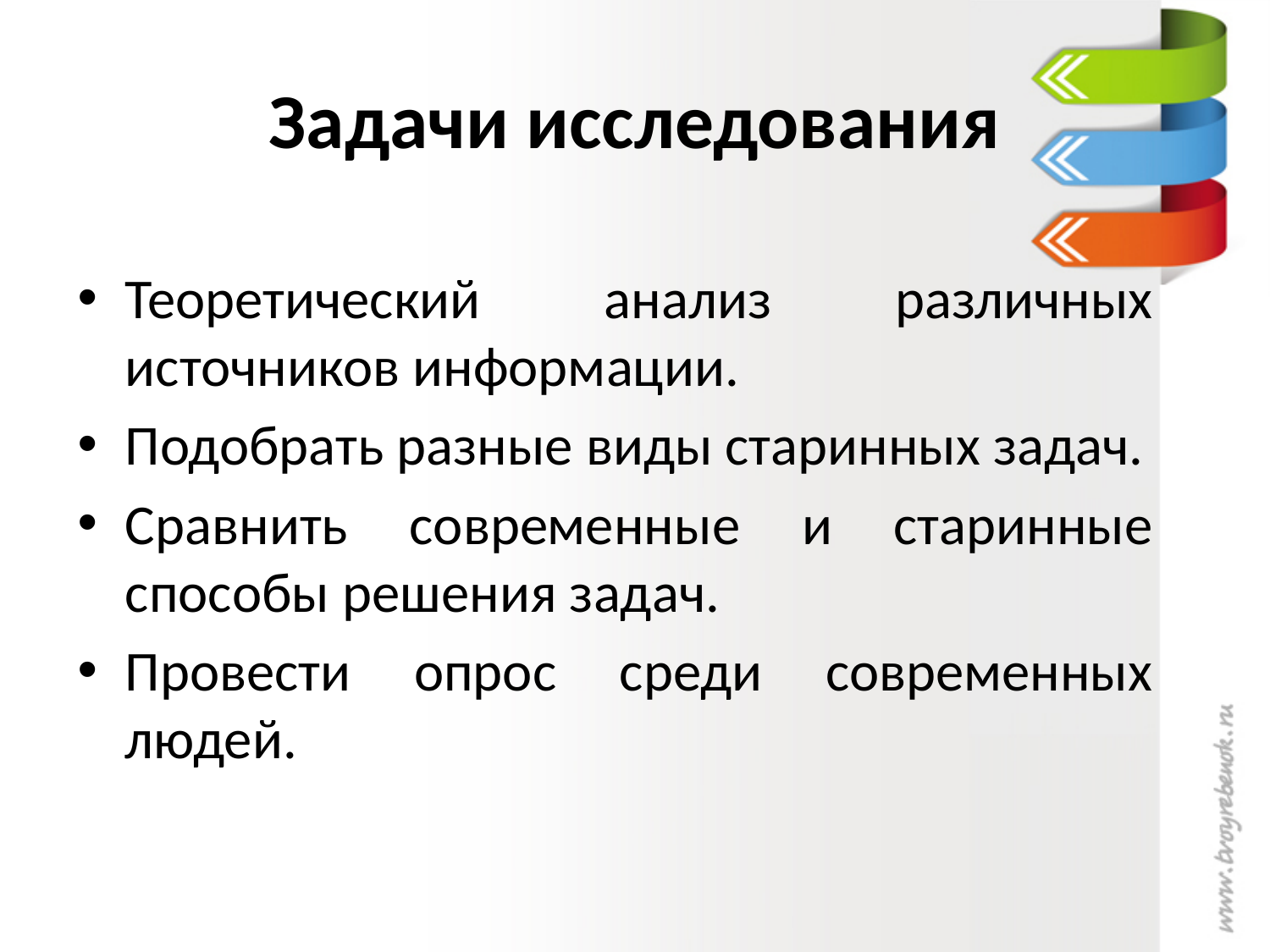

# Задачи исследования
Теоретический анализ различных источников информации.
Подобрать разные виды старинных задач.
Сравнить современные и старинные способы решения задач.
Провести опрос среди современных людей.